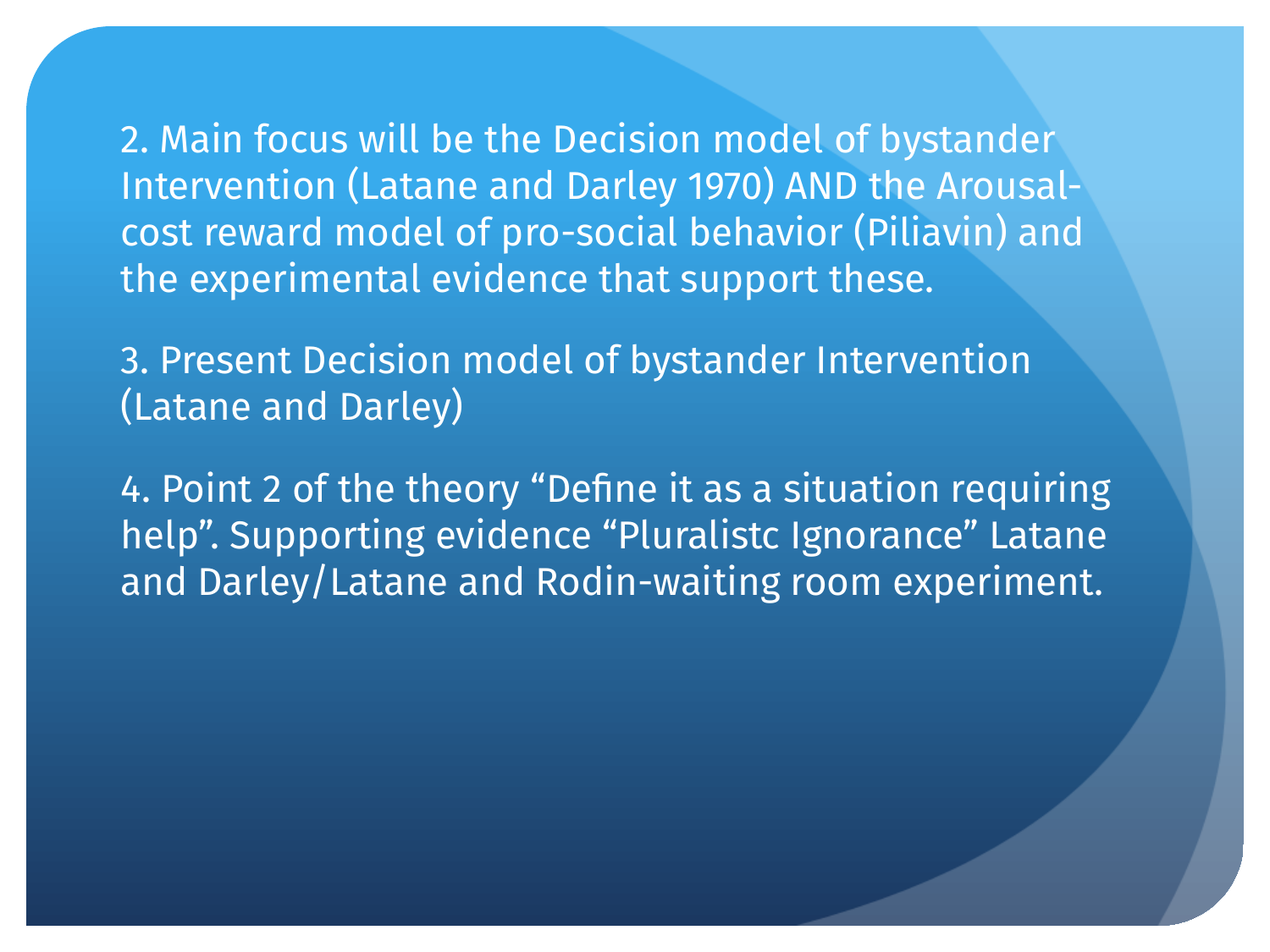

2. Main focus will be the Decision model of bystander Intervention (Latane and Darley 1970) AND the Arousal-cost reward model of pro-social behavior (Piliavin) and the experimental evidence that support these.
3. Present Decision model of bystander Intervention (Latane and Darley)
4. Point 2 of the theory “Define it as a situation requiring help”. Supporting evidence “Pluralistc Ignorance” Latane and Darley/Latane and Rodin-waiting room experiment.